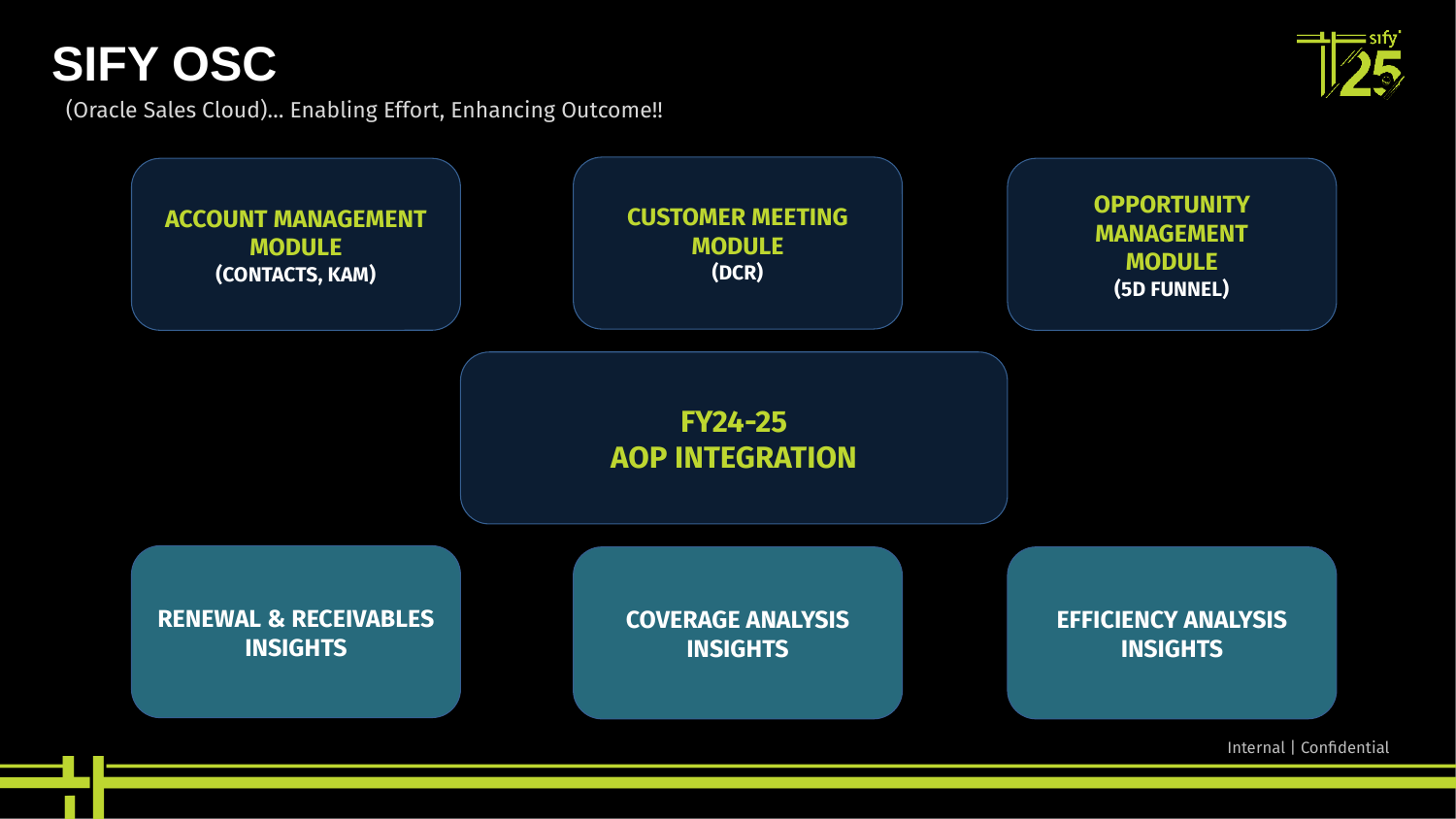

# SIFY OSC
(Oracle Sales Cloud)… Enabling Effort, Enhancing Outcome!!
CUSTOMER MEETING MODULE
(DCR)
ACCOUNT MANAGEMENT
MODULE
(CONTACTS, KAM)
OPPORTUNITY MANAGEMENT
MODULE
(5D FUNNEL)
FY24-25
AOP INTEGRATION
RENEWAL & RECEIVABLES INSIGHTS
COVERAGE ANALYSIS
INSIGHTS
EFFICIENCY ANALYSIS
INSIGHTS